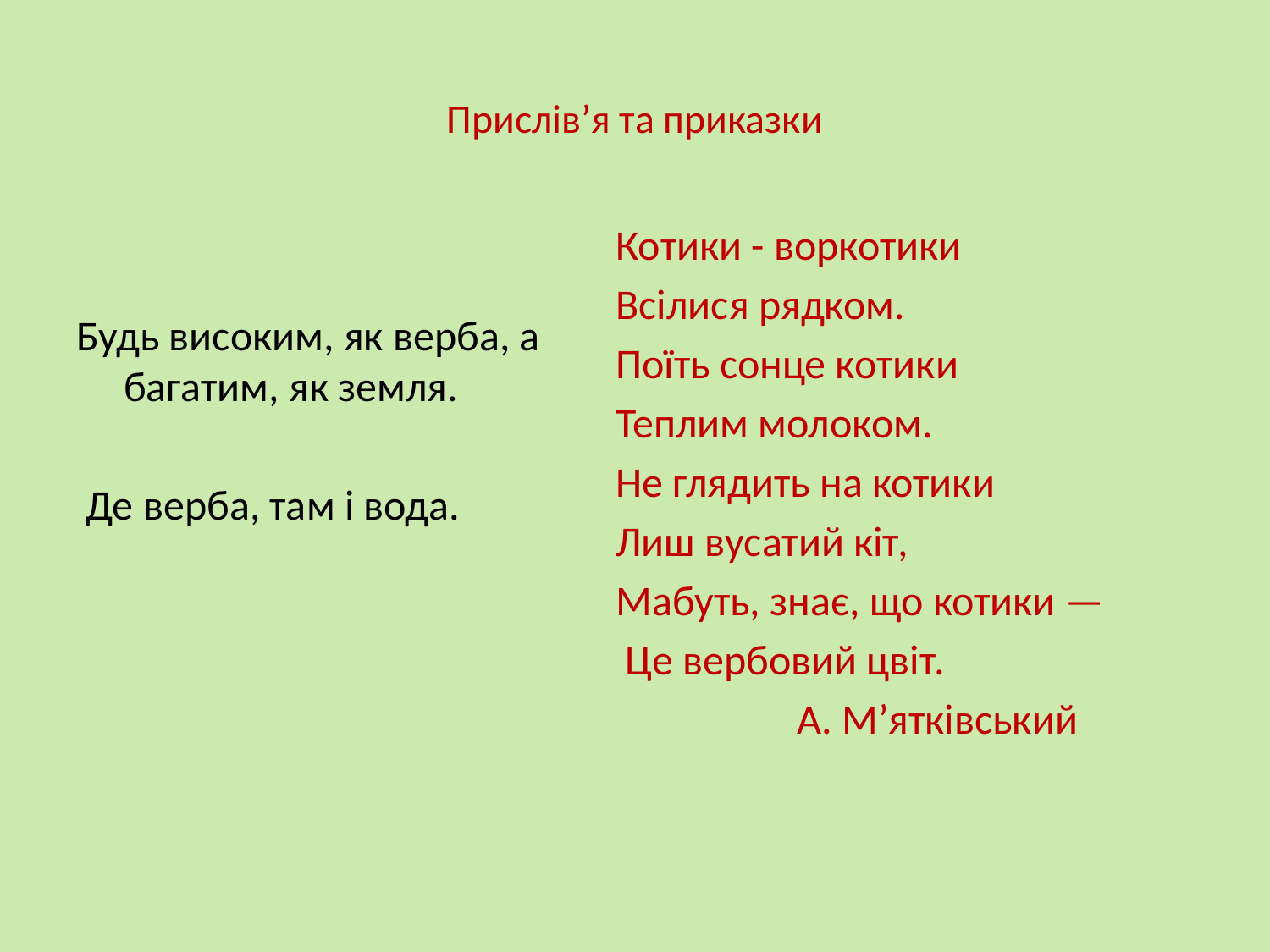

# Прислів’я та приказки
Котики - воркотики
Всілися рядком.
Поїть сонце котики
Теплим молоком.
Не глядить на котики
Лиш вусатий кіт,
Мабуть, знає, що котики —
 Це вербовий цвіт.
                   А. М’ятківський
Будь високим, як верба, а багатим, як земля.

 Де верба, там і вода.